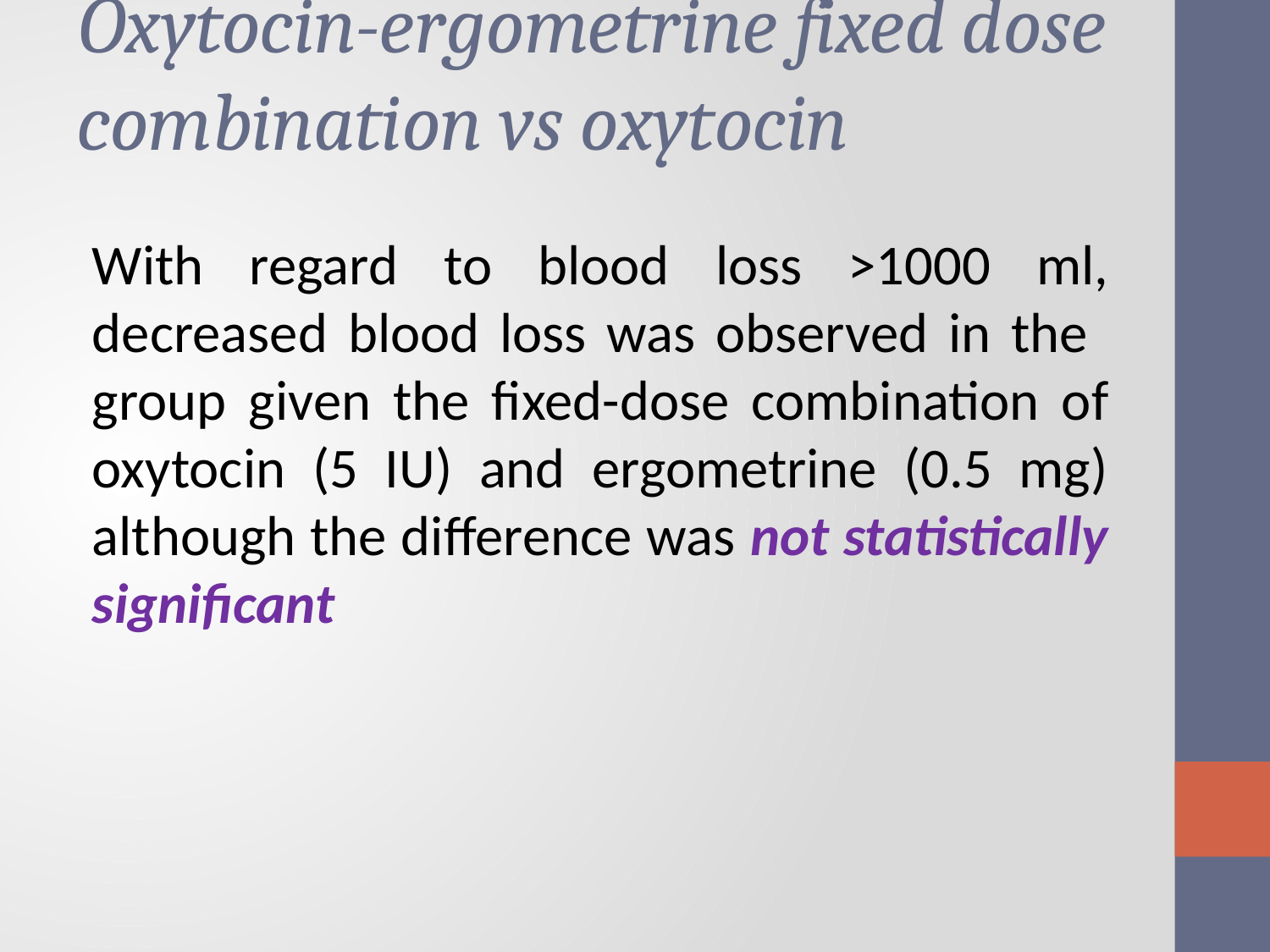

# Oxytocin-ergometrine fixed dose combination vs oxytocin
With regard to blood loss >1000 ml, decreased blood loss was observed in the  group given the fixed-dose combination of oxytocin (5 IU) and ergometrine (0.5 mg) although the difference was not statistically significant